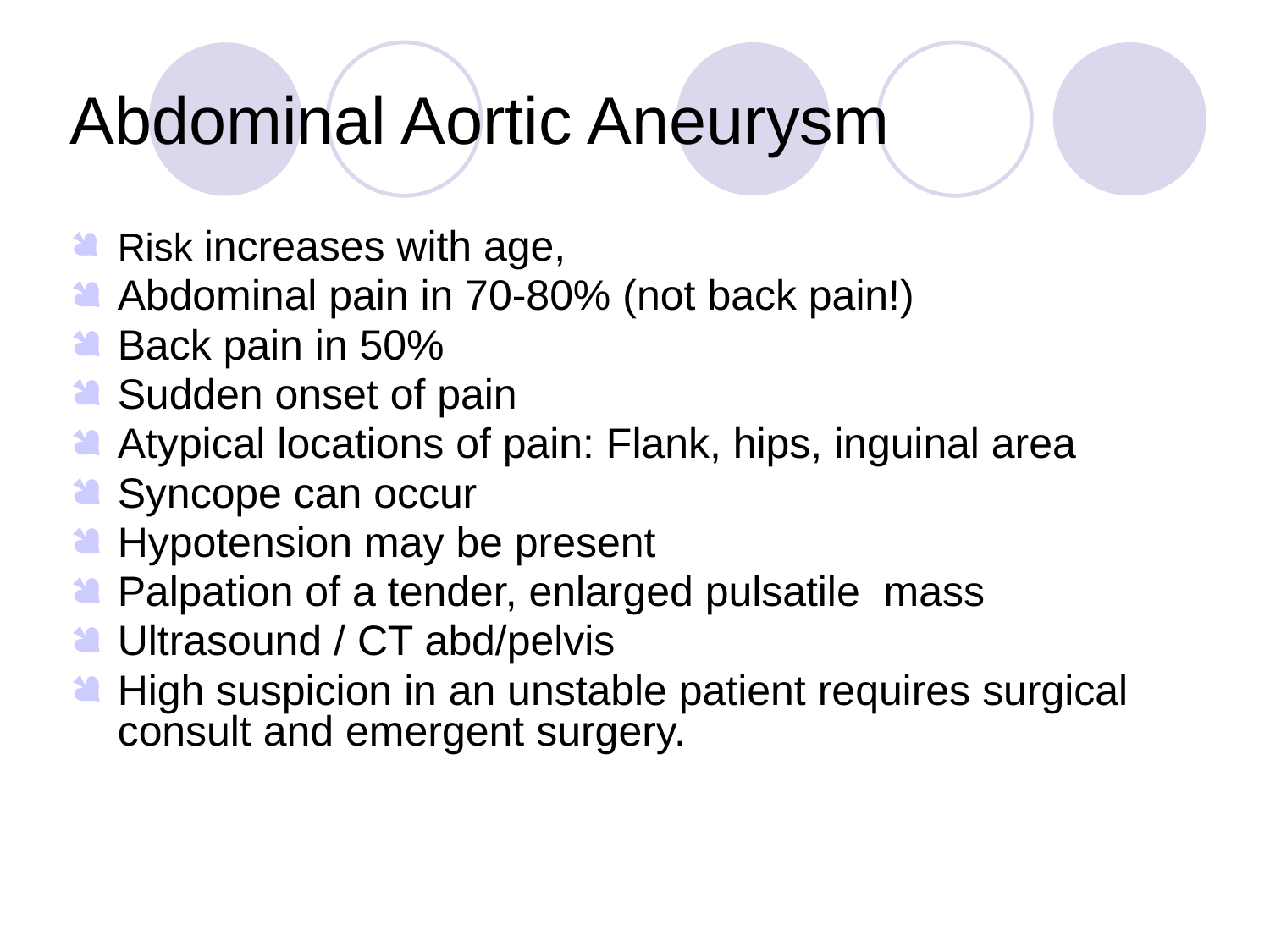

Abdominal Aortic Aneurysm
Risk increases with age,
Abdominal pain in 70-80% (not back pain!)
Back pain in 50%
Sudden onset of pain
Atypical locations of pain: Flank, hips, inguinal area
Syncope can occur
Hypotension may be present
Palpation of a tender, enlarged pulsatile  mass
Ultrasound / CT abd/pelvis
High suspicion in an unstable patient requires surgical consult and emergent surgery.